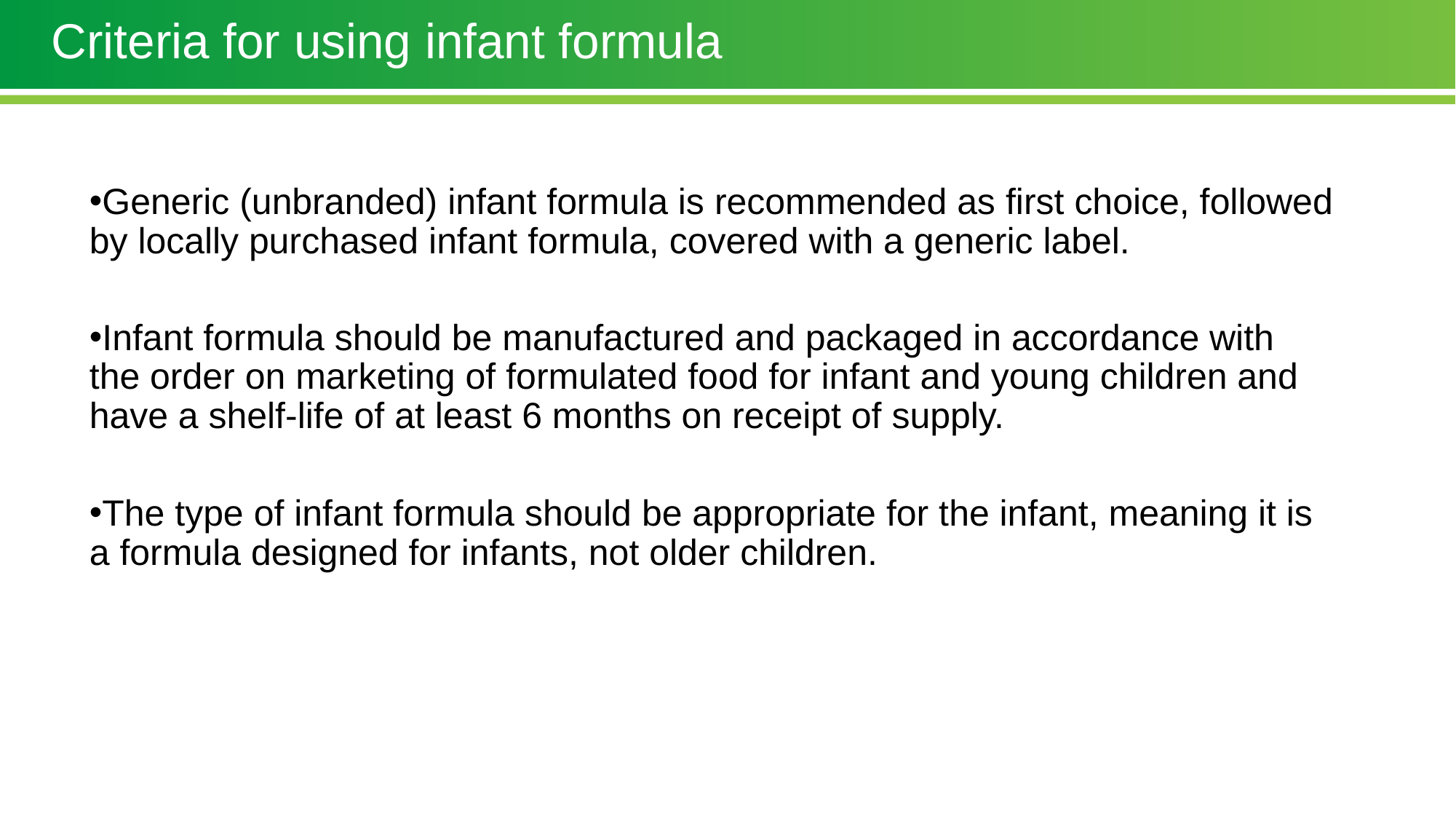

# Criteria for using infant formula
Generic (unbranded) infant formula is recommended as first choice, followed by locally purchased infant formula, covered with a generic label.

Infant formula should be manufactured and packaged in accordance with the order on marketing of formulated food for infant and young children and have a shelf-life of at least 6 months on receipt of supply.

The type of infant formula should be appropriate for the infant, meaning it is a formula designed for infants, not older children.